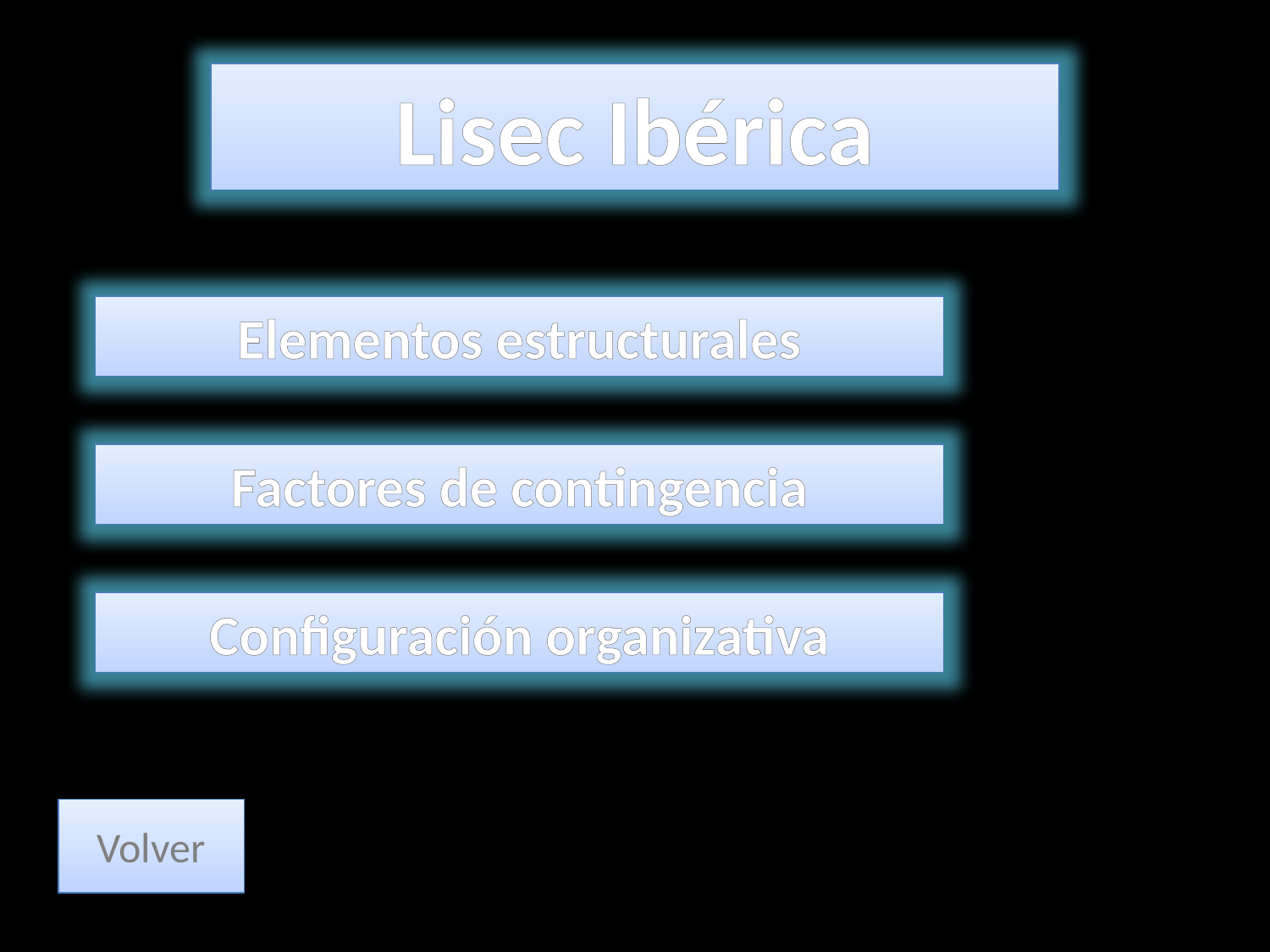

Lisec Ibérica
Elementos estructurales
Factores de contingencia
Configuración organizativa
Volver